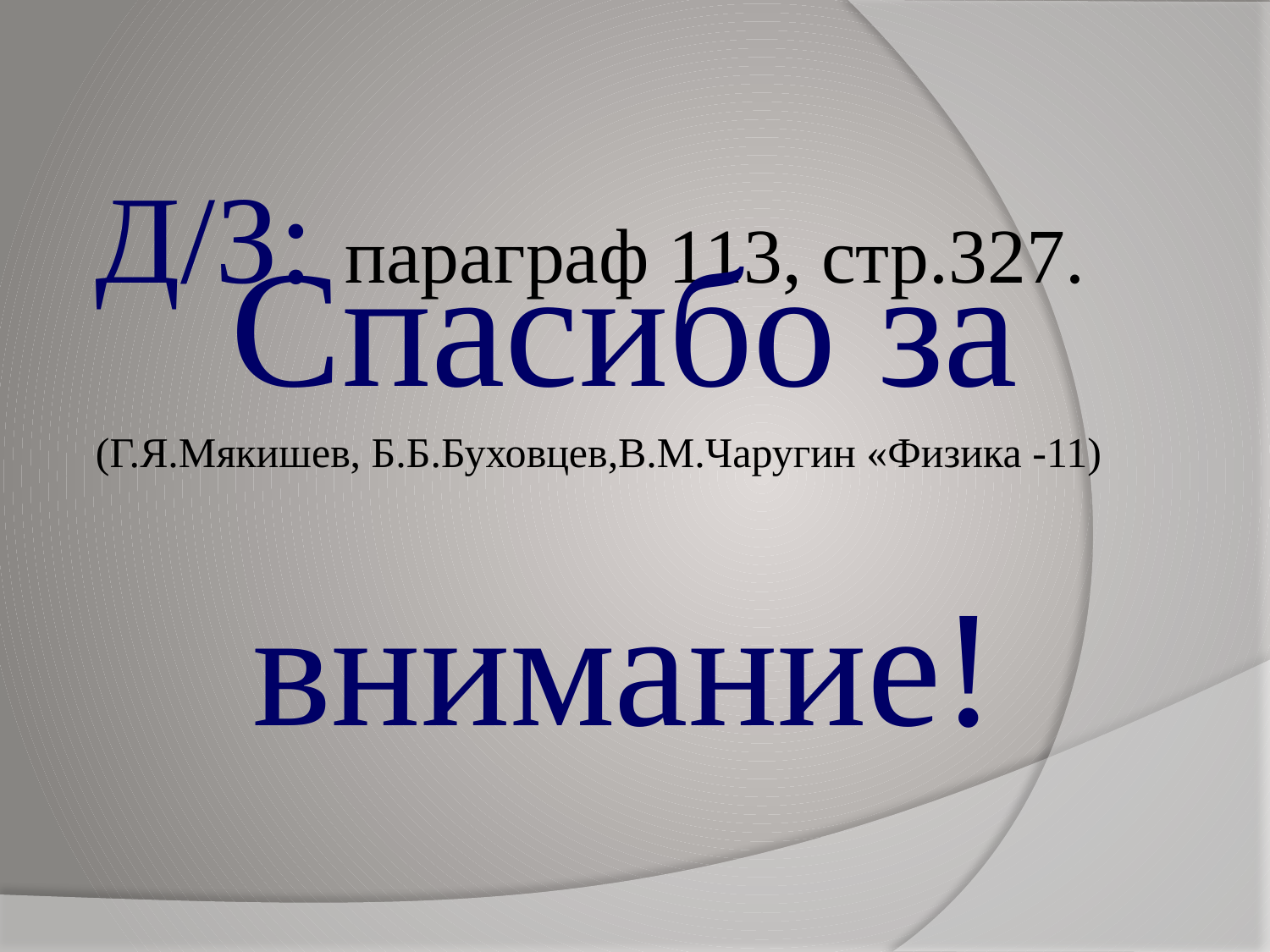

Спасибо за внимание!

Д/З: параграф 113, стр.327.

(Г.Я.Мякишев, Б.Б.Буховцев,В.М.Чаругин «Физика -11)